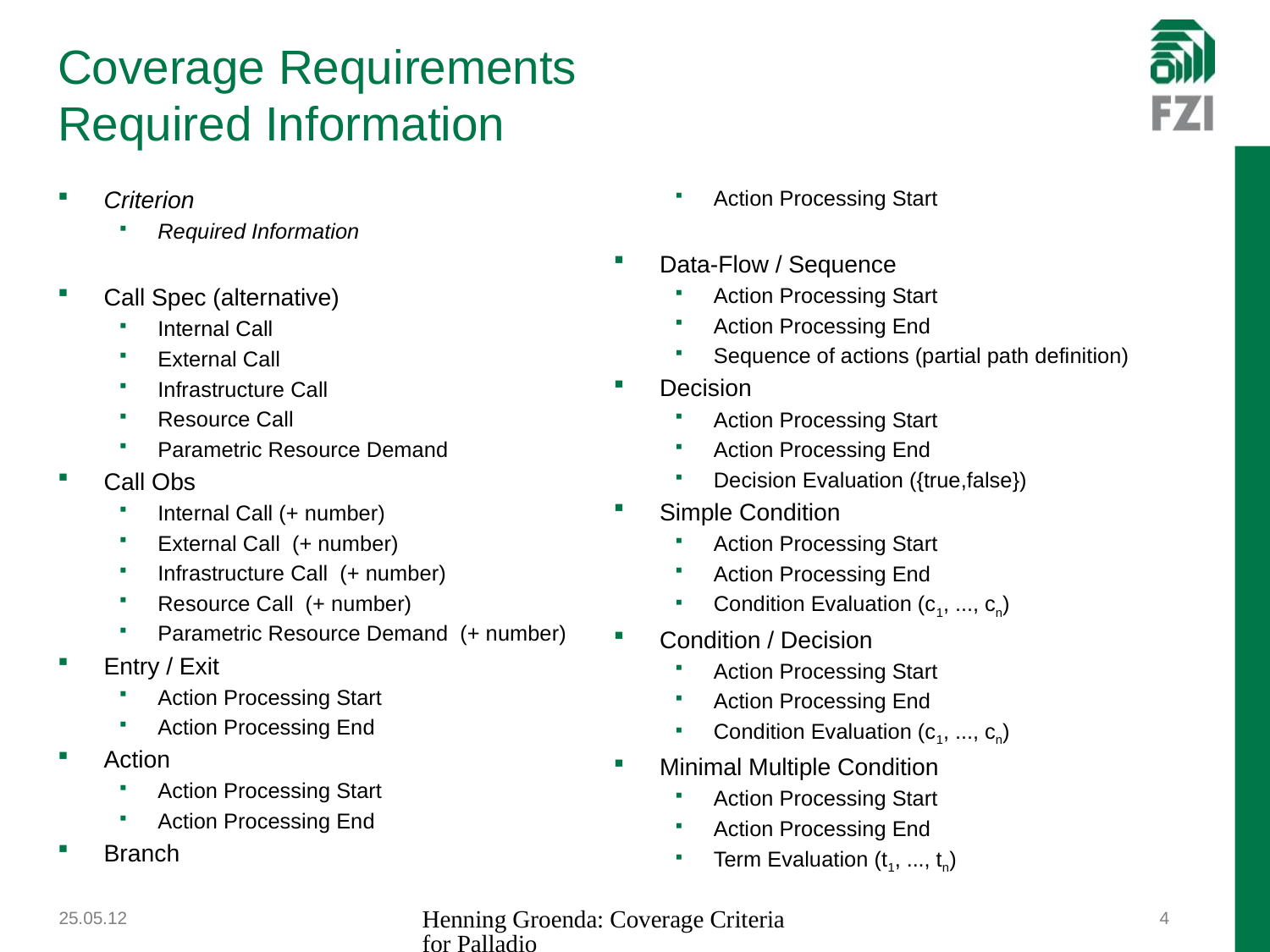

# Coverage Requirements Required Information
Criterion
Required Information

Call Spec (alternative)
Internal Call
External Call
Infrastructure Call
Resource Call
Parametric Resource Demand
Call Obs
Internal Call (+ number)
External Call  (+ number)
Infrastructure Call  (+ number)
Resource Call  (+ number)
Parametric Resource Demand  (+ number)
Entry / Exit
Action Processing Start
Action Processing End
Action
Action Processing Start
Action Processing End
Branch
Action Processing Start

Data-Flow / Sequence
Action Processing Start
Action Processing End
Sequence of actions (partial path definition)
Decision
Action Processing Start
Action Processing End
Decision Evaluation ({true,false})
Simple Condition
Action Processing Start
Action Processing End
Condition Evaluation (c1, ..., cn)
Condition / Decision
Action Processing Start
Action Processing End
Condition Evaluation (c1, ..., cn)
Minimal Multiple Condition
Action Processing Start
Action Processing End
Term Evaluation (t1, ..., tn)
25.05.12
Henning Groenda: Coverage Criteria for Palladio
4